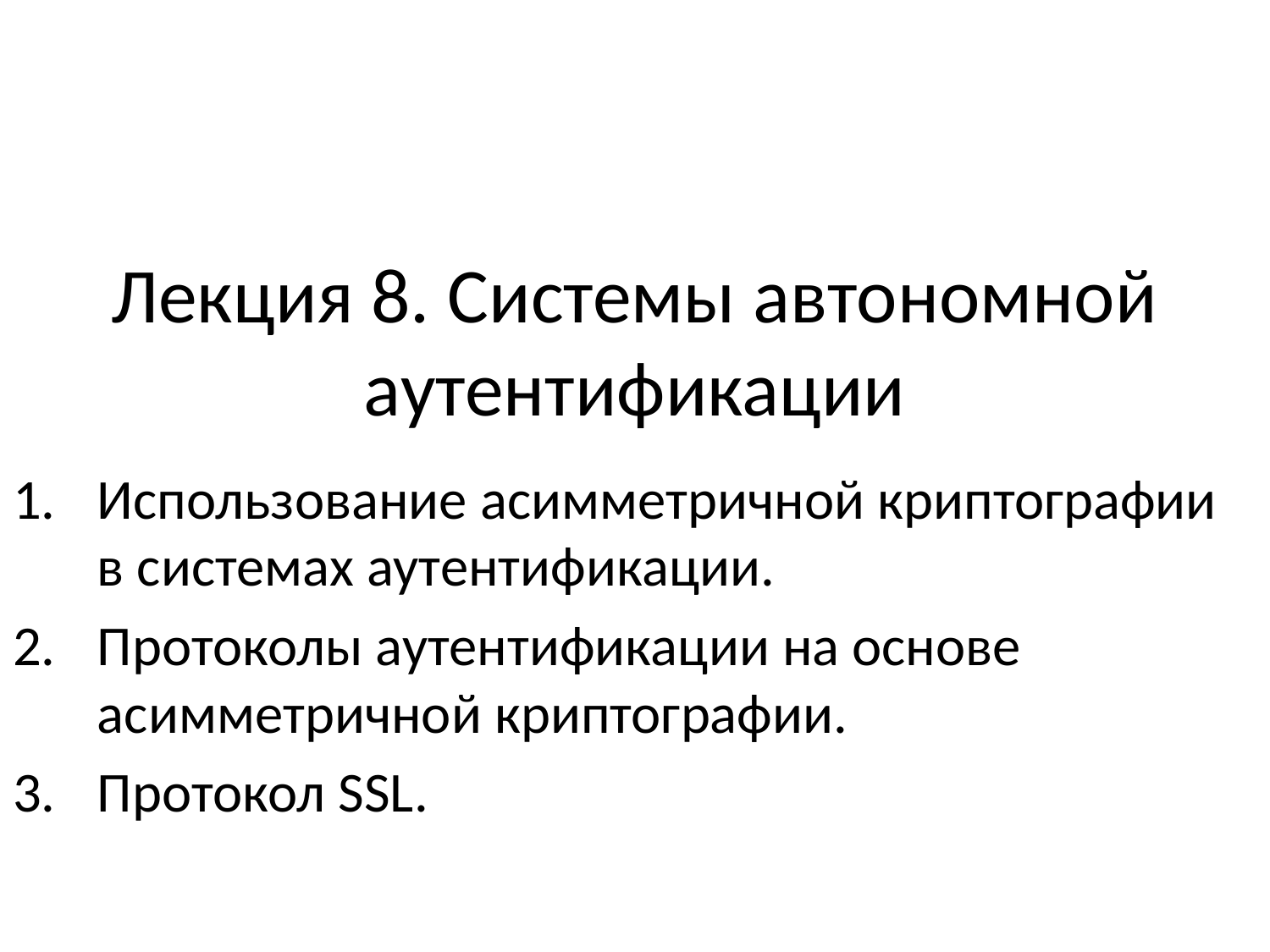

# Лекция 8. Системы автономной аутентификации
Использование асимметричной криптографии в системах аутентификации.
Протоколы аутентификации на основе асимметричной криптографии.
Протокол SSL.